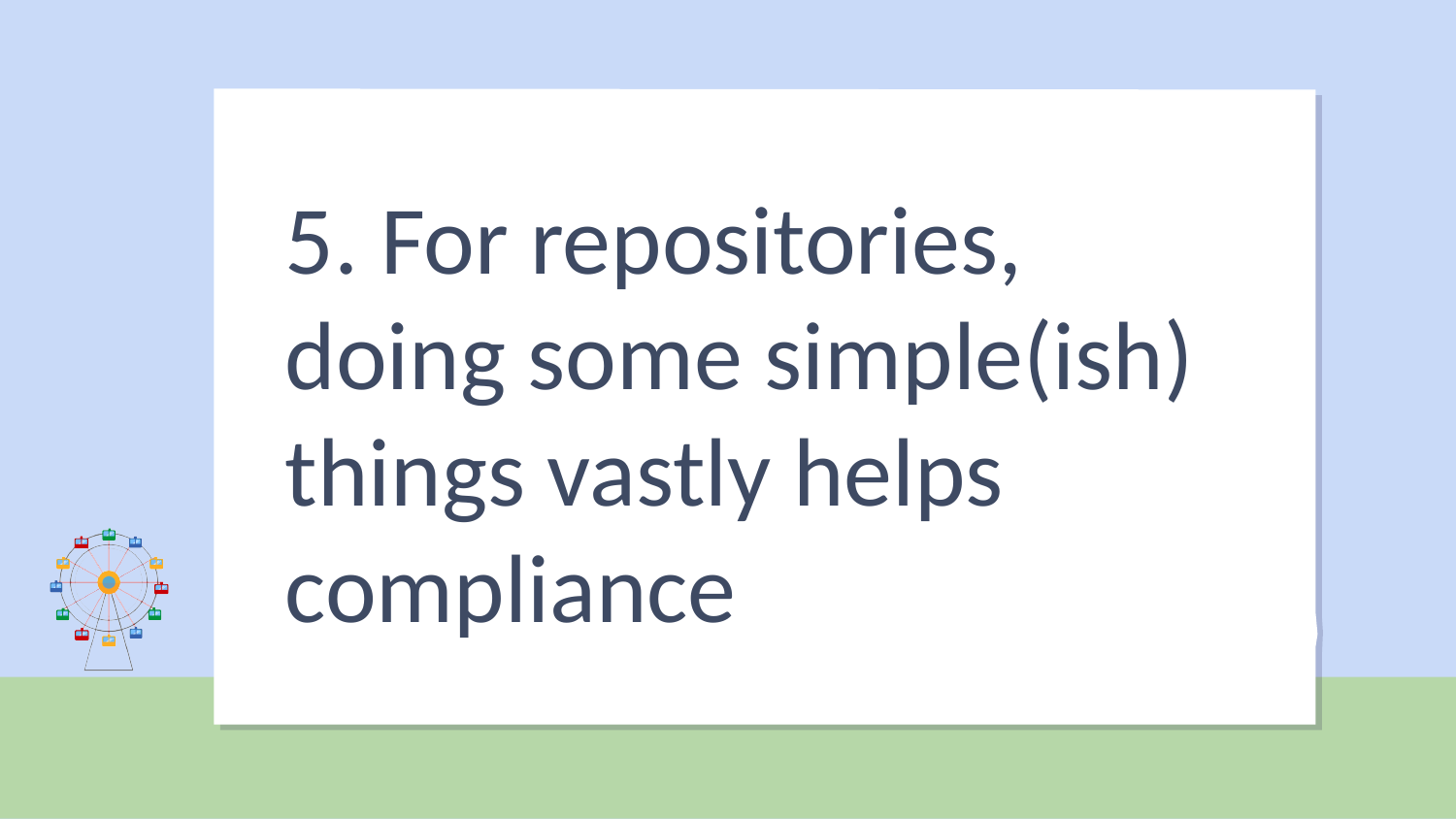

# 5. For repositories, doing some simple(ish) things vastly helps compliance